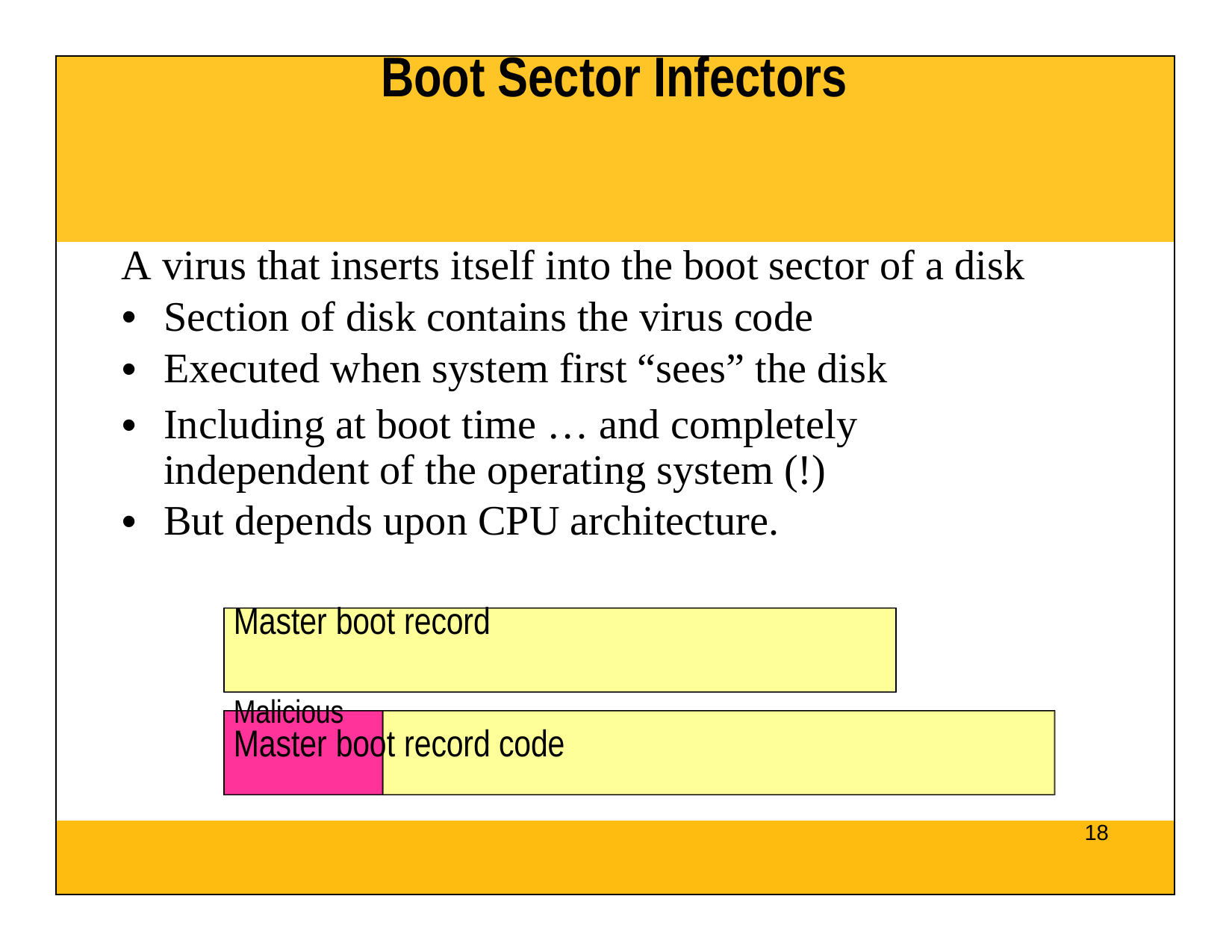

| Boot Sector Infectors |
| --- |
| A virus that inserts itself into the boot sector of a disk Section of disk contains the virus code Executed when system first “sees” the disk Including at boot time … and completely independent of the operating system (!) But depends upon CPU architecture. Master boot record Malicious Master boot record code |
| 18 |